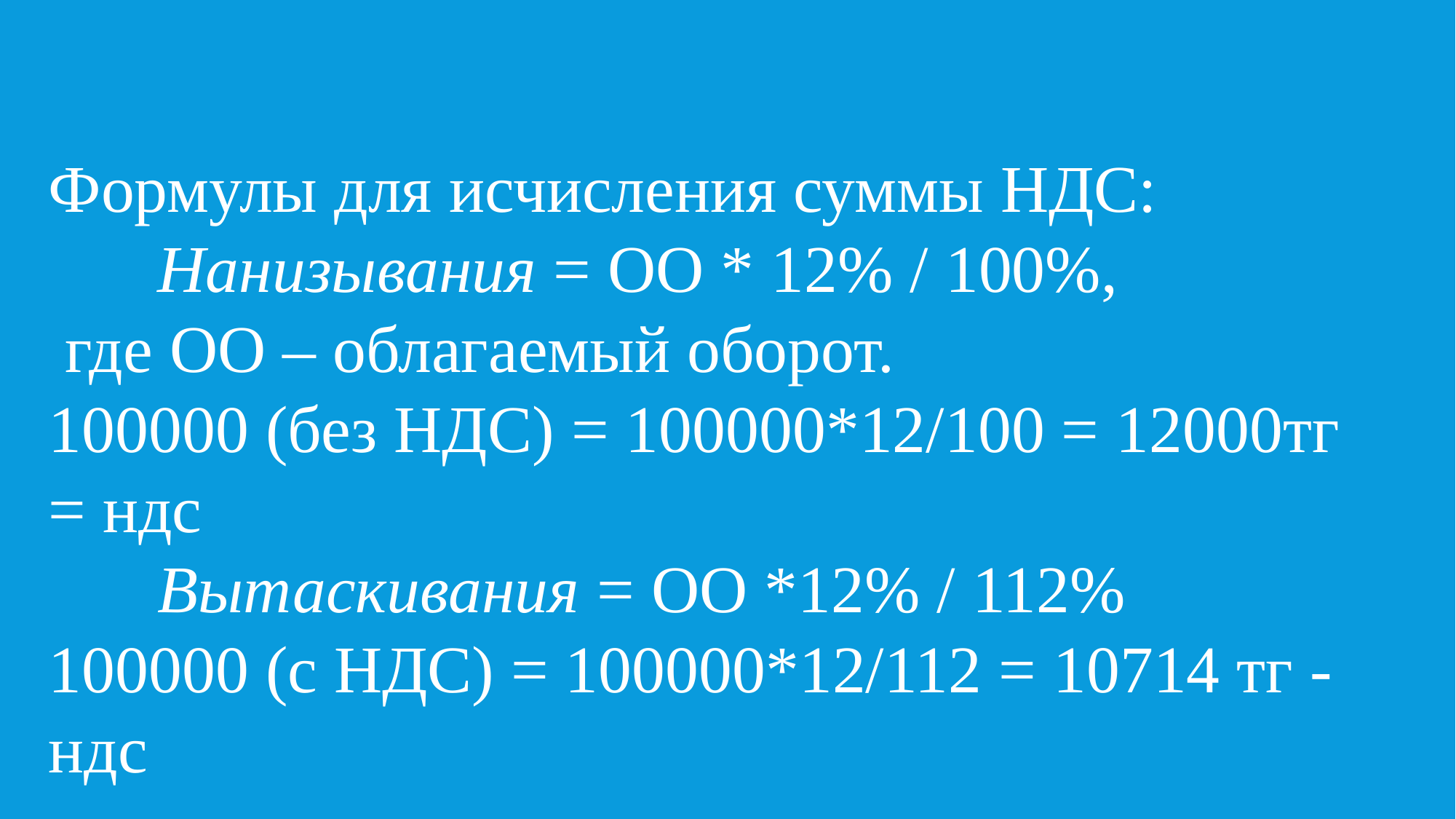

Формулы для исчисления суммы НДС:
	Нанизывания = ОО * 12% / 100%,
 где ОО – облагаемый оборот.
100000 (без НДС) = 100000*12/100 = 12000тг = ндс
	Вытаскивания = ОО *12% / 112%
100000 (с НДС) = 100000*12/112 = 10714 тг - ндс